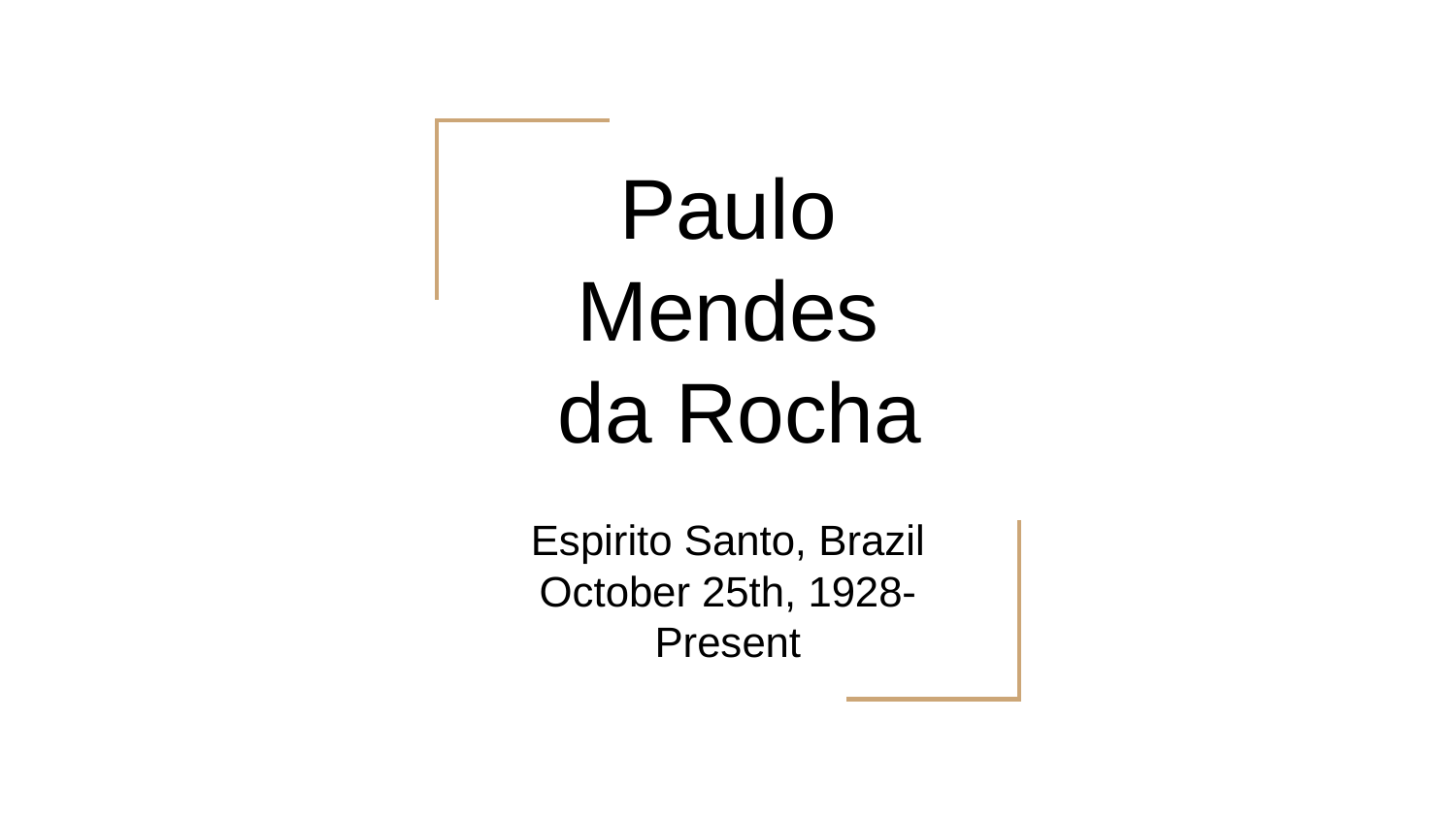

# Paulo Mendes
 da Rocha
Espirito Santo, Brazil
October 25th, 1928- Present